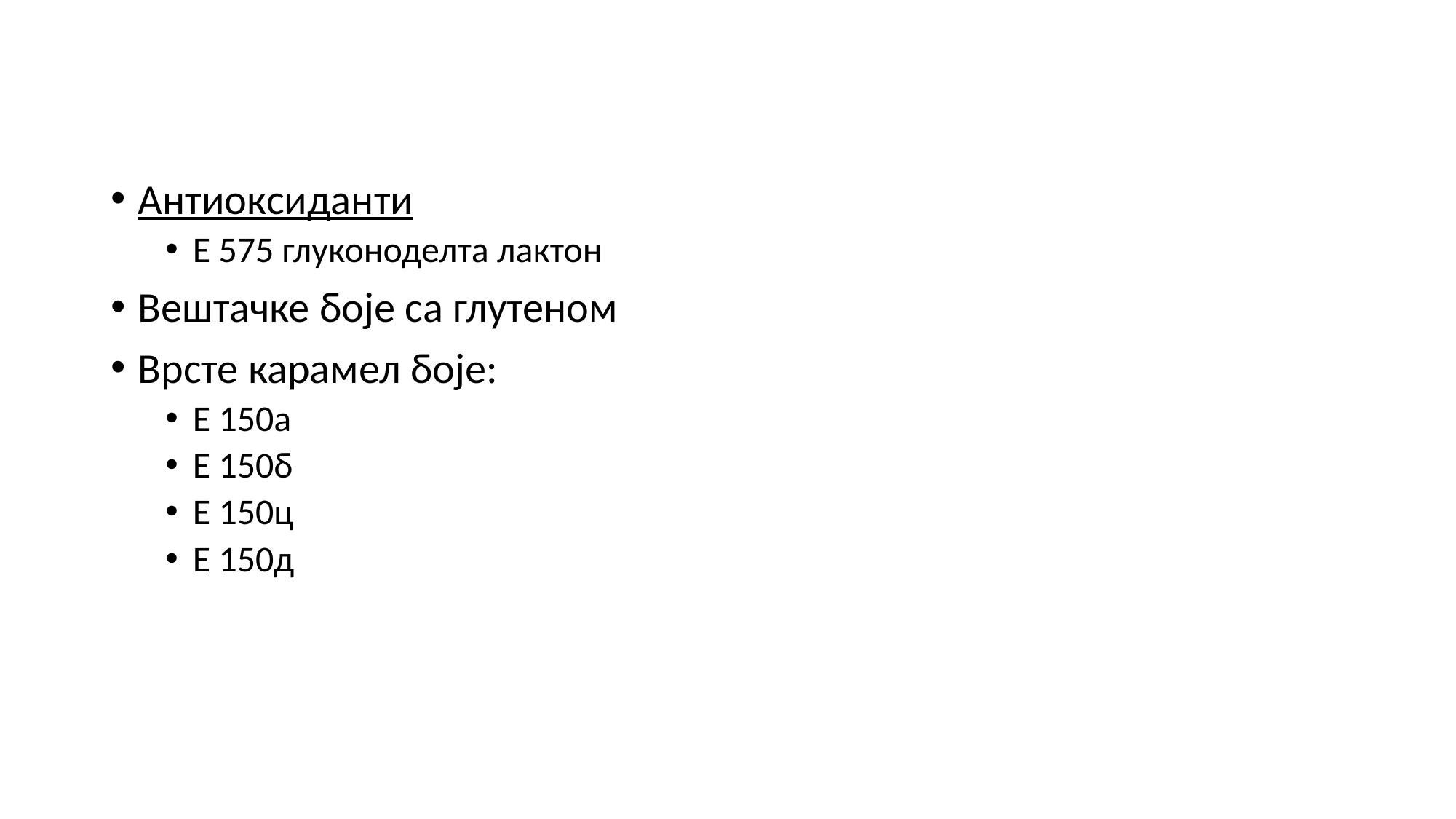

Антиоксиданти
Е 575 глуконоделта лактон
Вештачке боје са глутеном
Врсте карамел боје:
Е 150а
Е 150б
Е 150ц
Е 150д